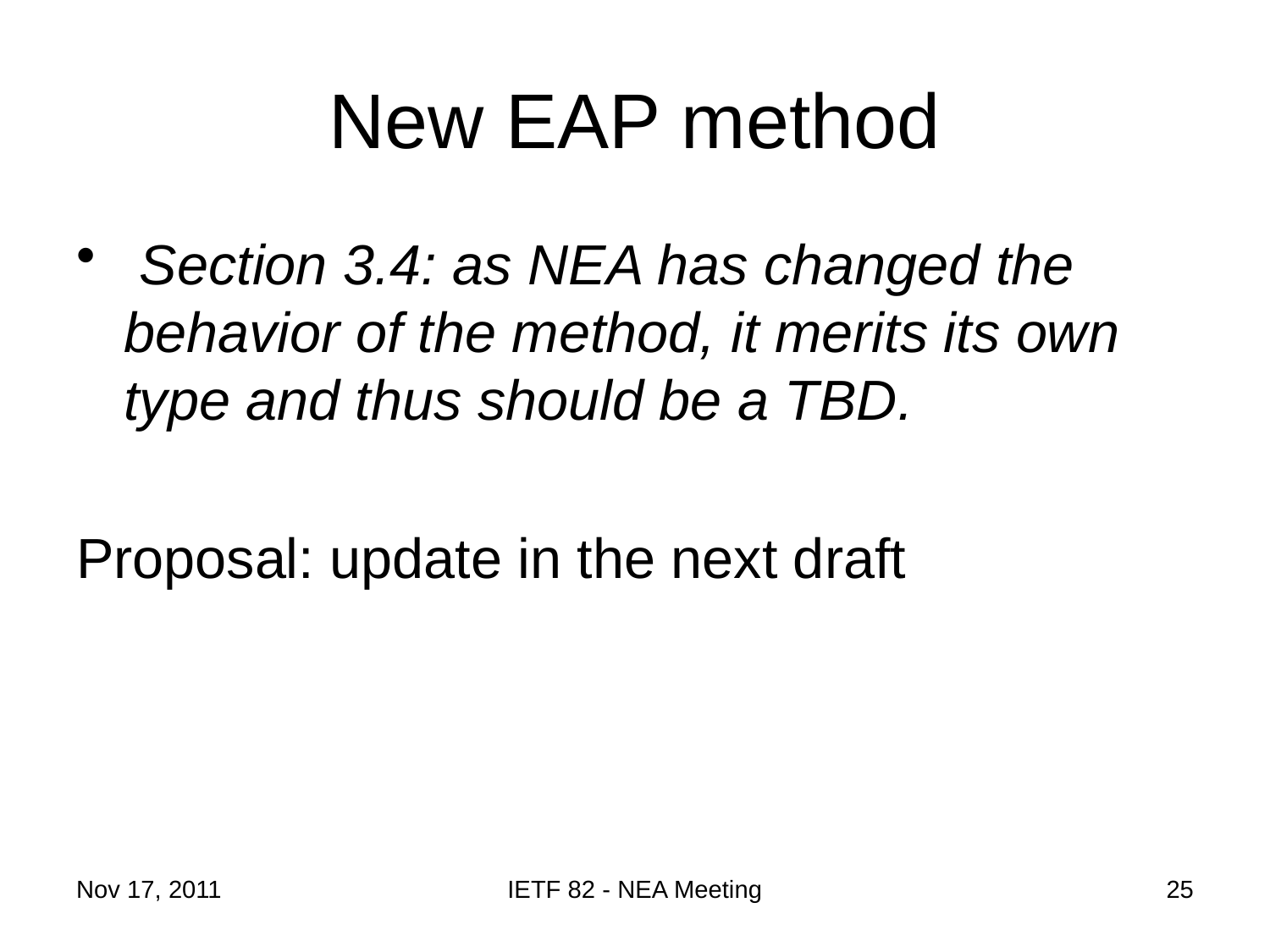

# New EAP method
 Section 3.4: as NEA has changed the behavior of the method, it merits its own type and thus should be a TBD.

Proposal: update in the next draft
Nov 17, 2011
IETF 82 - NEA Meeting
25